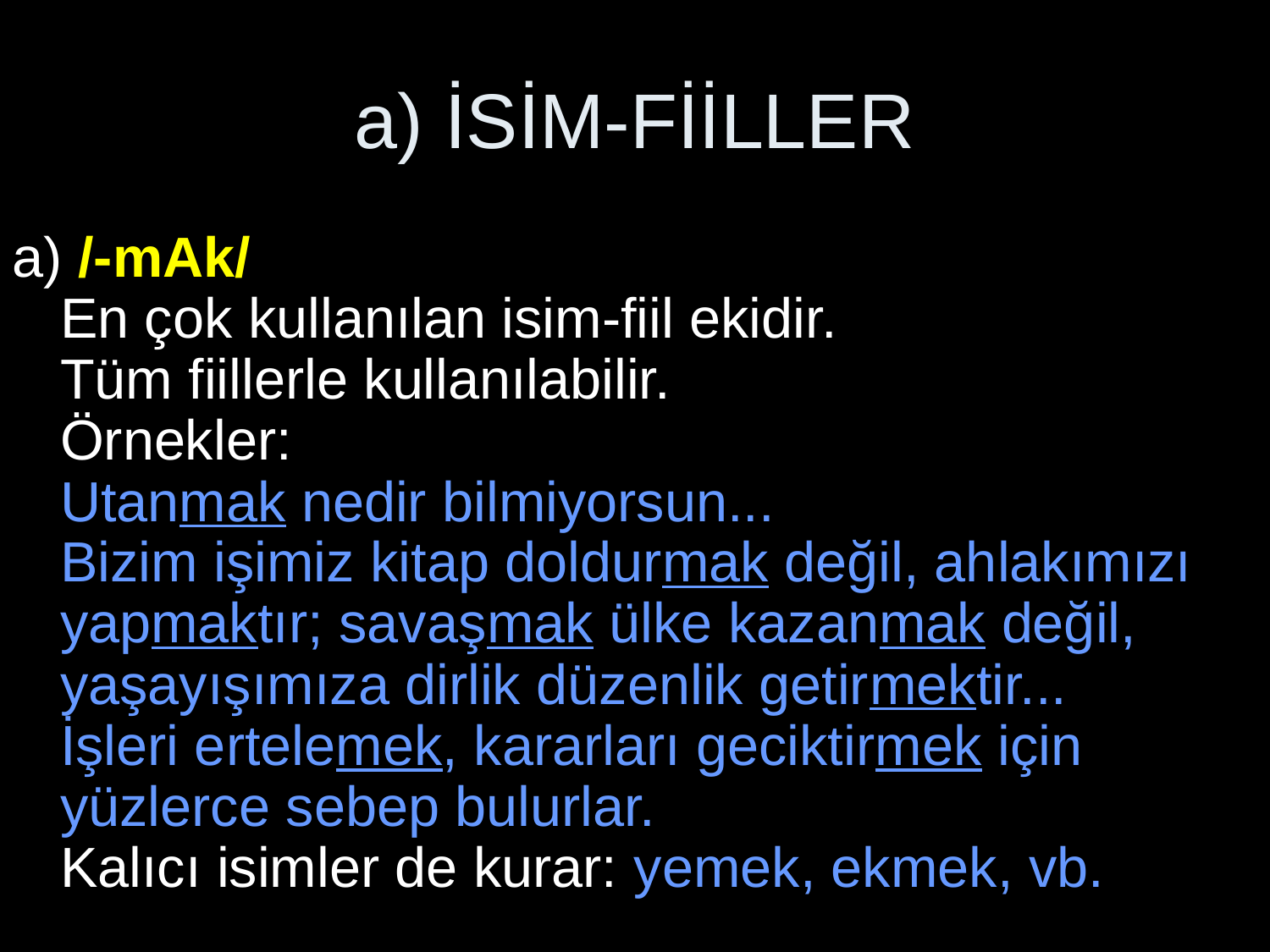

# a) İSİM-FİİLLER
a) /-mAk/
En çok kullanılan isim-fiil ekidir.
Tüm fiillerle kullanılabilir.
Örnekler:
Utanmak nedir bilmiyorsun...
Bizim işimiz kitap doldurmak değil, ahlakımızı yapmaktır; savaşmak ülke kazanmak değil, yaşayışımıza dirlik düzenlik getirmektir...
İşleri ertelemek, kararları geciktirmek için yüzlerce sebep bulurlar.
Kalıcı isimler de kurar: yemek, ekmek, vb.